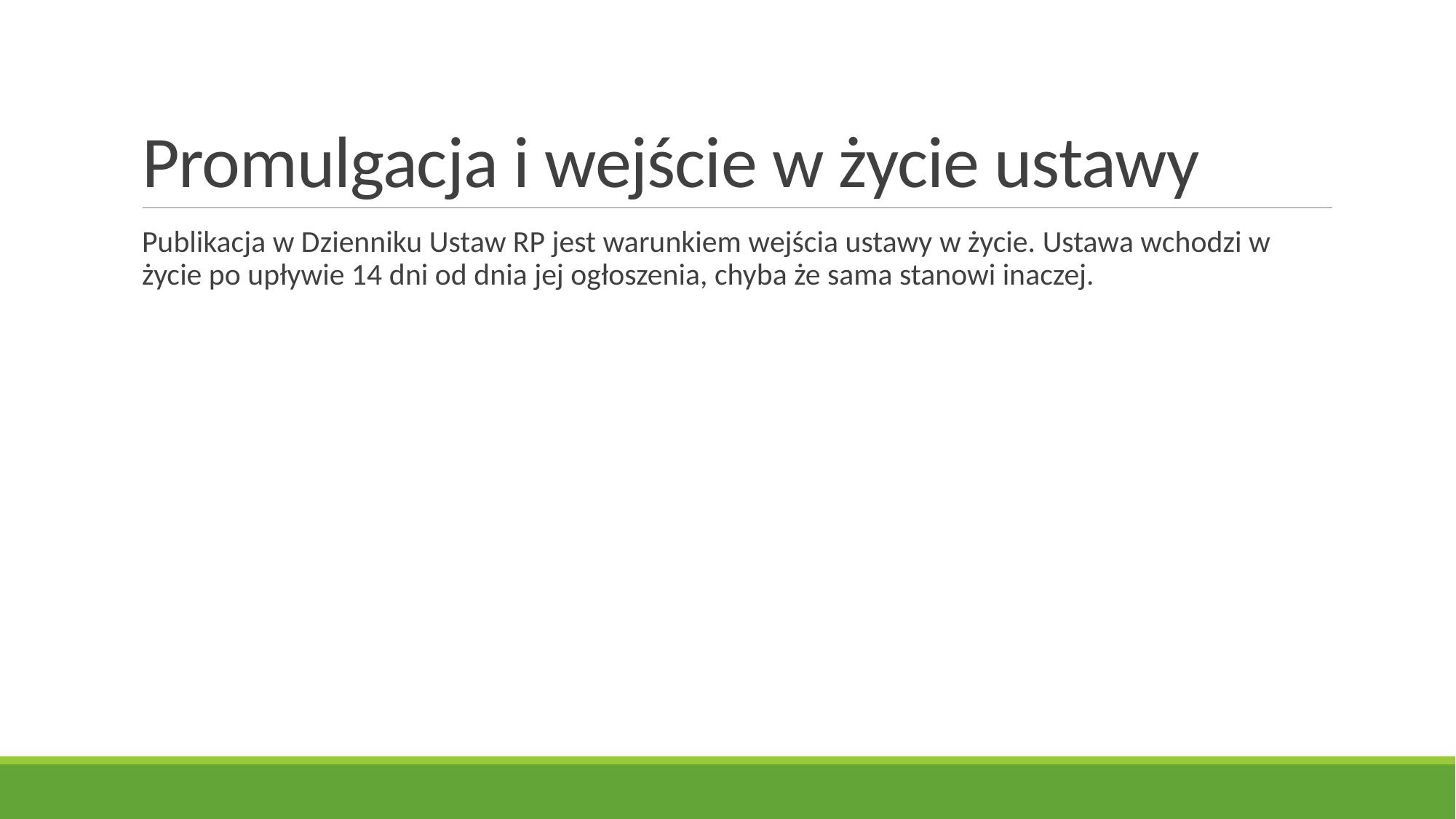

# Promulgacja i wejście w życie ustawy
Publikacja w Dzienniku Ustaw RP jest warunkiem wejścia ustawy w życie. Ustawa wchodzi w życie po upływie 14 dni od dnia jej ogłoszenia, chyba że sama stanowi inaczej.